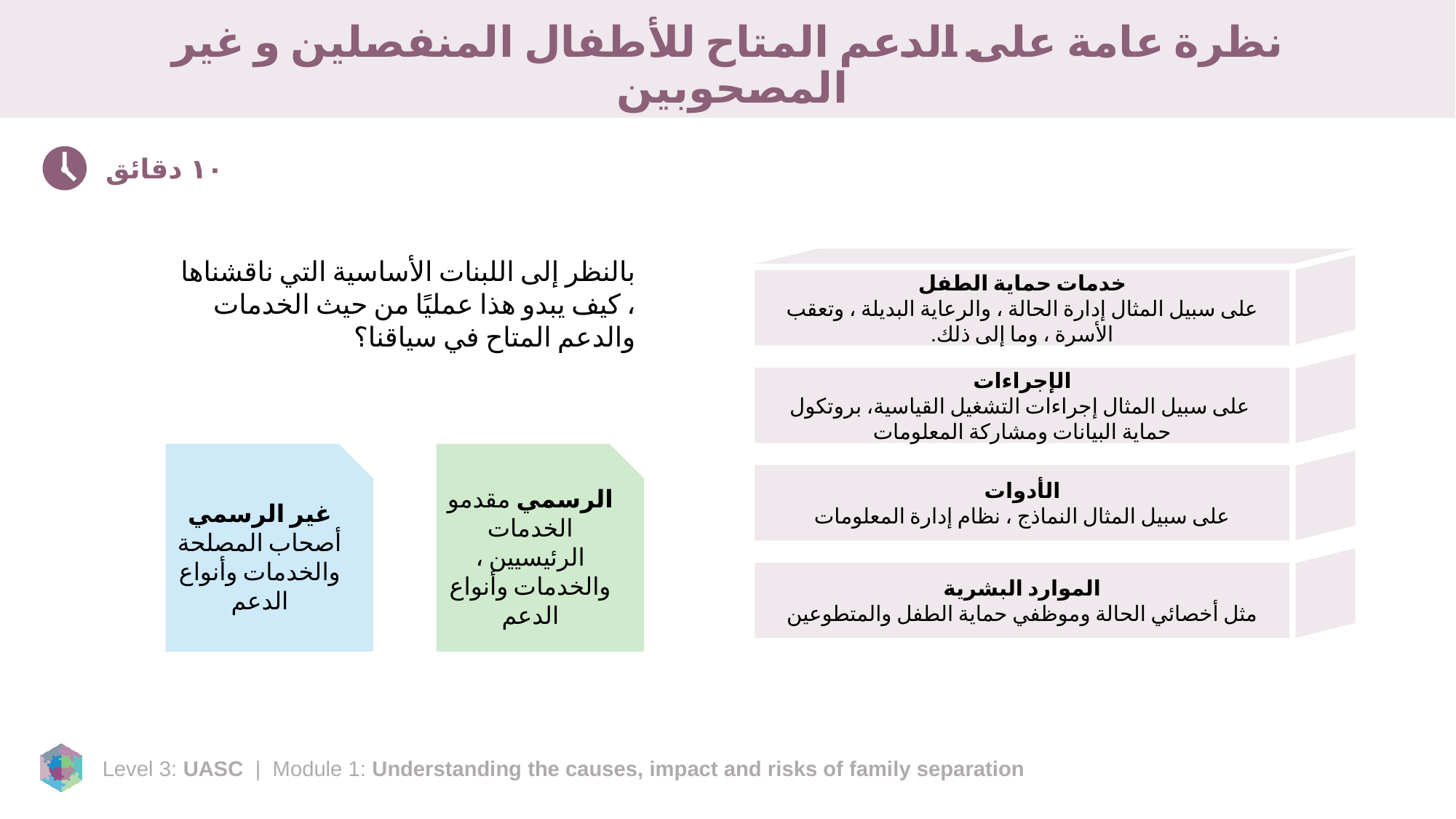

# نظرة عامة على الدعم المتاح للأطفال المنفصلين و غير المصحوبين
١٠ دقائق

بالنظر إلى اللبنات الأساسية التي ناقشناها ، كيف يبدو هذا عمليًا من حيث الخدمات والدعم المتاح في سياقنا؟

خدمات حماية الطفل
على سبيل المثال إدارة الحالة ، والرعاية البديلة ، وتعقب الأسرة ، وما إلى ذلك.

الإجراءات
 على سبيل المثال إجراءات التشغيل القياسية، بروتكول حماية البيانات ومشاركة المعلومات

الأدوات
على سبيل المثال النماذج ، نظام إدارة المعلومات

الموارد البشرية
مثل أخصائي الحالة وموظفي حماية الطفل والمتطوعين
غير الرسمي أصحاب المصلحة والخدمات وأنواع الدعم
الرسمي مقدمو الخدمات الرئيسيين ، والخدمات وأنواع الدعم